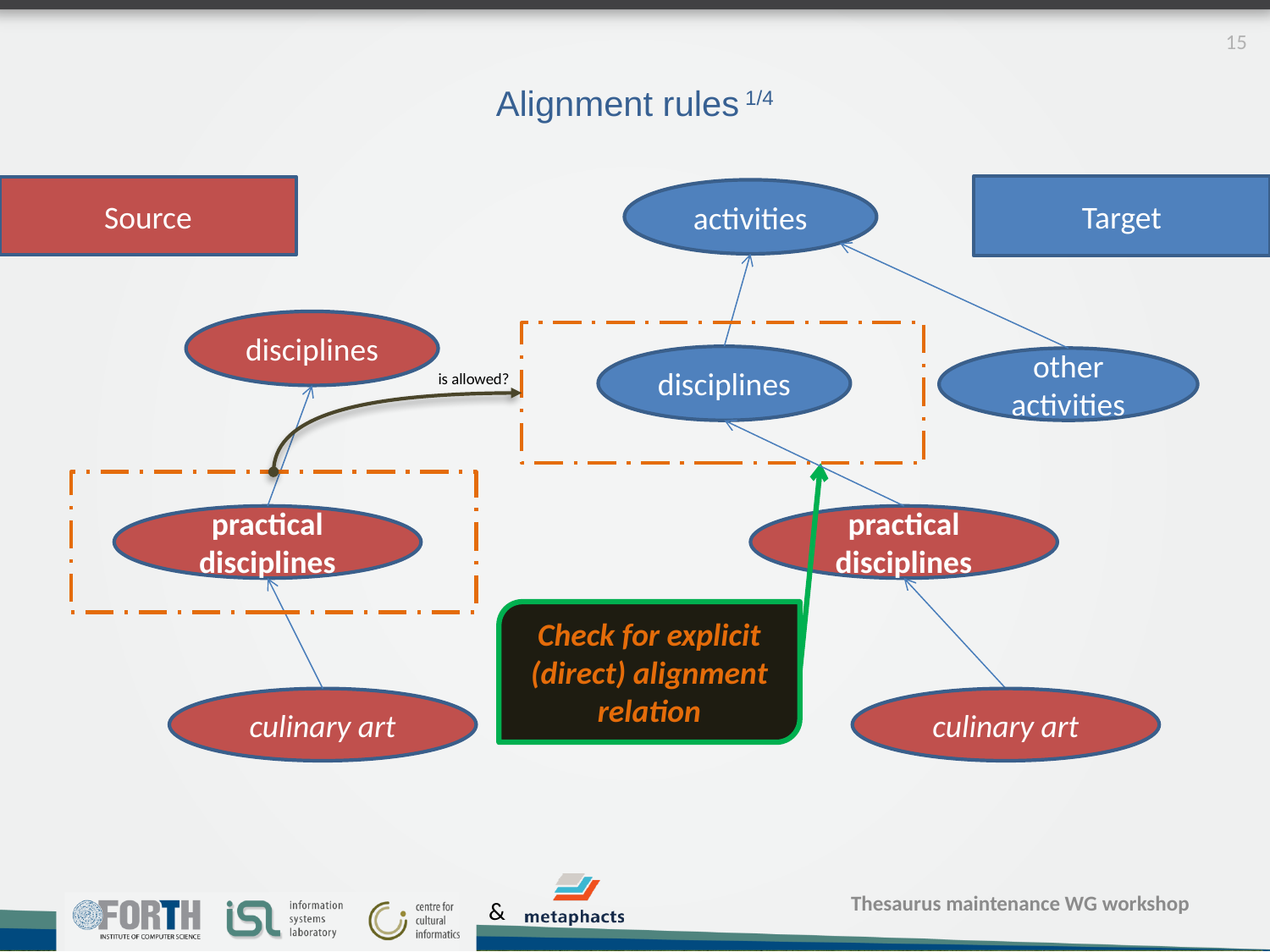

15
# Alignment rules 1/4
Target
Source
activities
disciplines

disciplines
other activities
is allowed?

practical disciplines
practical disciplines
Check for explicit (direct) alignment relation
culinary art
culinary art
Thesaurus maintenance WG workshop